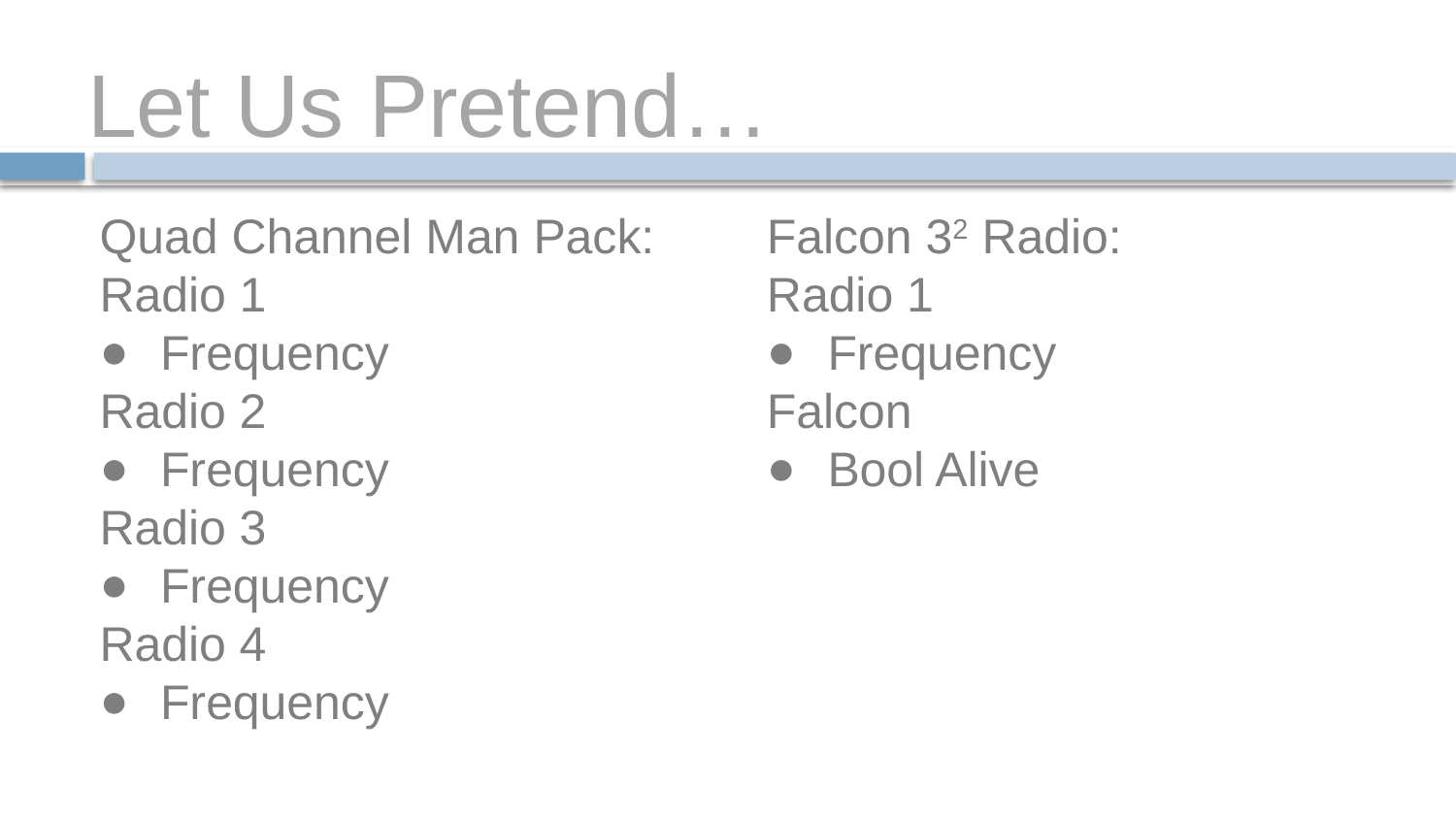

# Let Us Pretend…
Quad Channel Man Pack:
Radio 1
Frequency
Radio 2
Frequency
Radio 3
Frequency
Radio 4
Frequency

Falcon 32 Radio:
Radio 1
Frequency
Falcon
Bool Alive